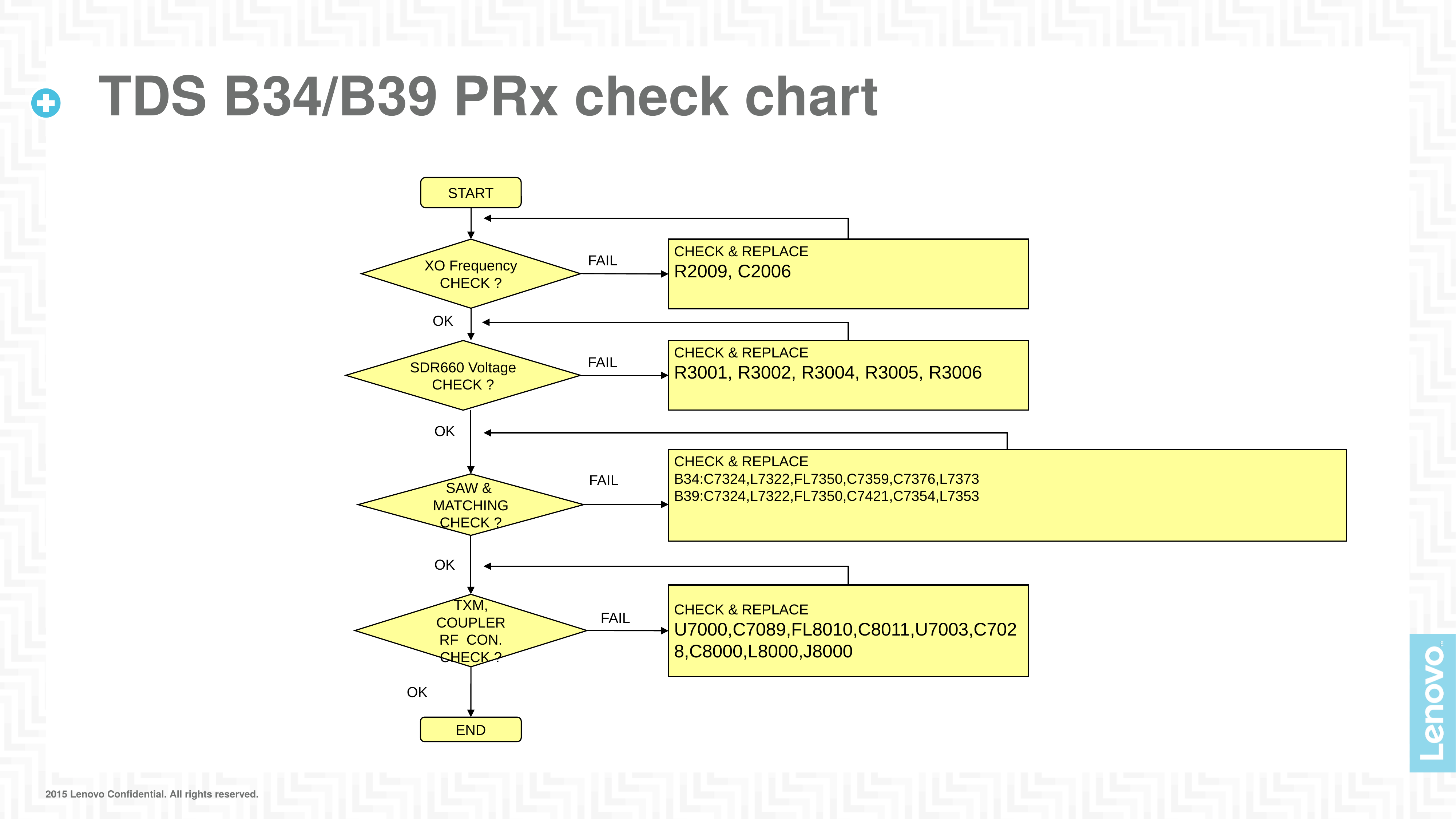

# TDS B34/B39 PRx check chart
START

XO Frequency
CHECK ?

CHECK & REPLACE
R2009, C2006
FAIL
OK

SDR660 Voltage CHECK ?

CHECK & REPLACE
R3001, R3002, R3004, R3005, R3006
FAIL
OK
CHECK & REPLACE
B34:C7324,L7322,FL7350,C7359,C7376,L7373
B39:C7324,L7322,FL7350,C7421,C7354,L7353
FAIL
SAW &  MATCHING CHECK ?
OK
CHECK & REPLACE
U7000,C7089,FL8010,C8011,U7003,C7028,C8000,L8000,J8000
TXM, COUPLER
RF  CON. CHECK ?
FAIL
OK
OK
END